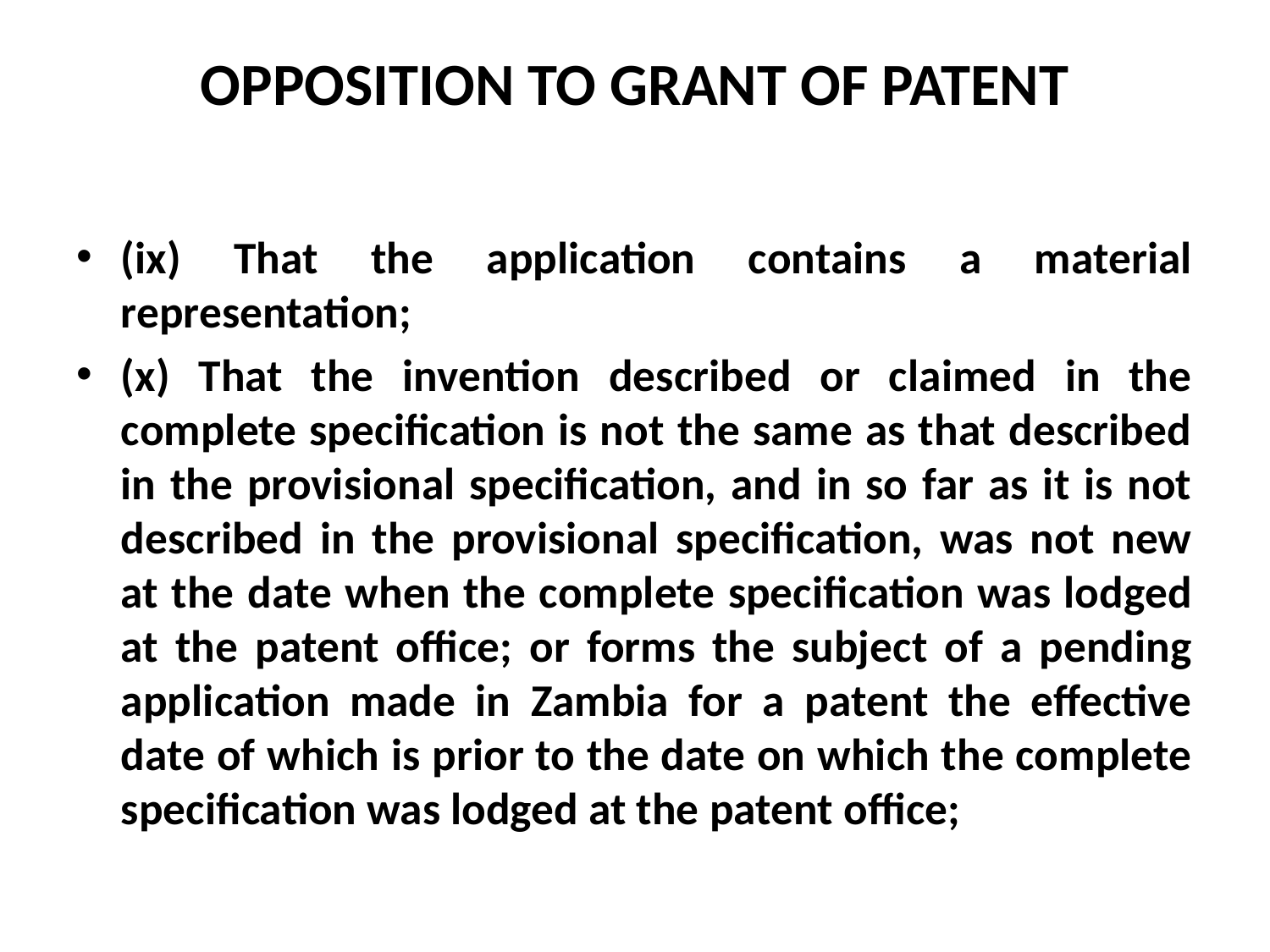

# OPPOSITION TO GRANT OF PATENT
(ix) That the application contains a material representation;
(x) That the invention described or claimed in the complete specification is not the same as that described in the provisional specification, and in so far as it is not described in the provisional specification, was not new at the date when the complete specification was lodged at the patent office; or forms the subject of a pending application made in Zambia for a patent the effective date of which is prior to the date on which the complete specification was lodged at the patent office;